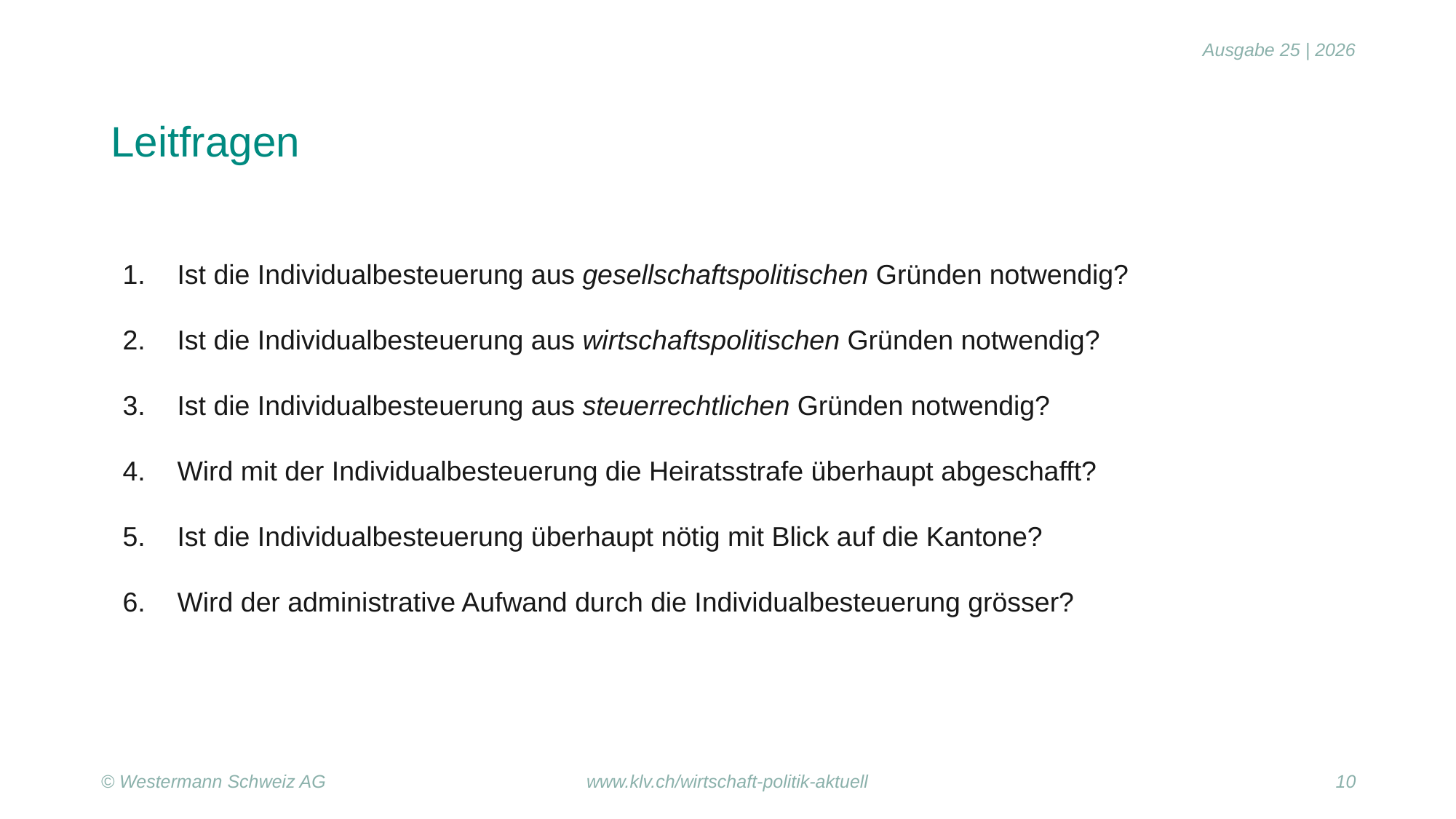

Leitfragen
Ist die Individualbesteuerung aus gesellschaftspolitischen Gründen notwendig?
Ist die Individualbesteuerung aus wirtschaftspolitischen Gründen notwendig?
Ist die Individualbesteuerung aus steuerrechtlichen Gründen notwendig?
Wird mit der Individualbesteuerung die Heiratsstrafe überhaupt abgeschafft?
Ist die Individualbesteuerung überhaupt nötig mit Blick auf die Kantone?
Wird der administrative Aufwand durch die Individualbesteuerung grösser?